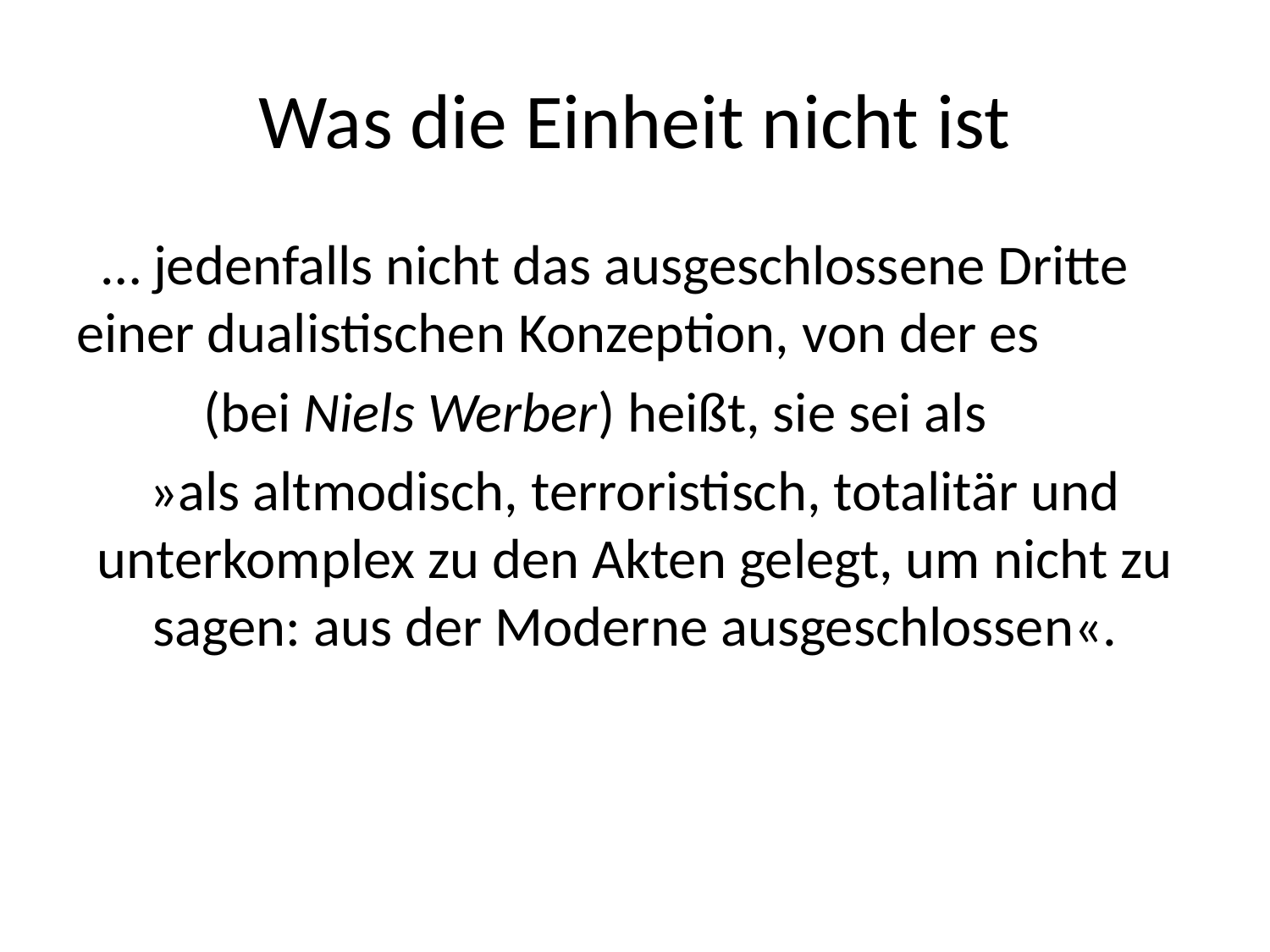

# Was die Einheit nicht ist
  … jedenfalls nicht das ausgeschlossene Dritte einer dualistischen Konzeption, von der es
	(bei Niels Werber) heißt, sie sei als
»als altmodisch, terroristisch, totalitär und unterkomplex zu den Akten gelegt, um nicht zu sagen: aus der Moderne ausgeschlossen«.